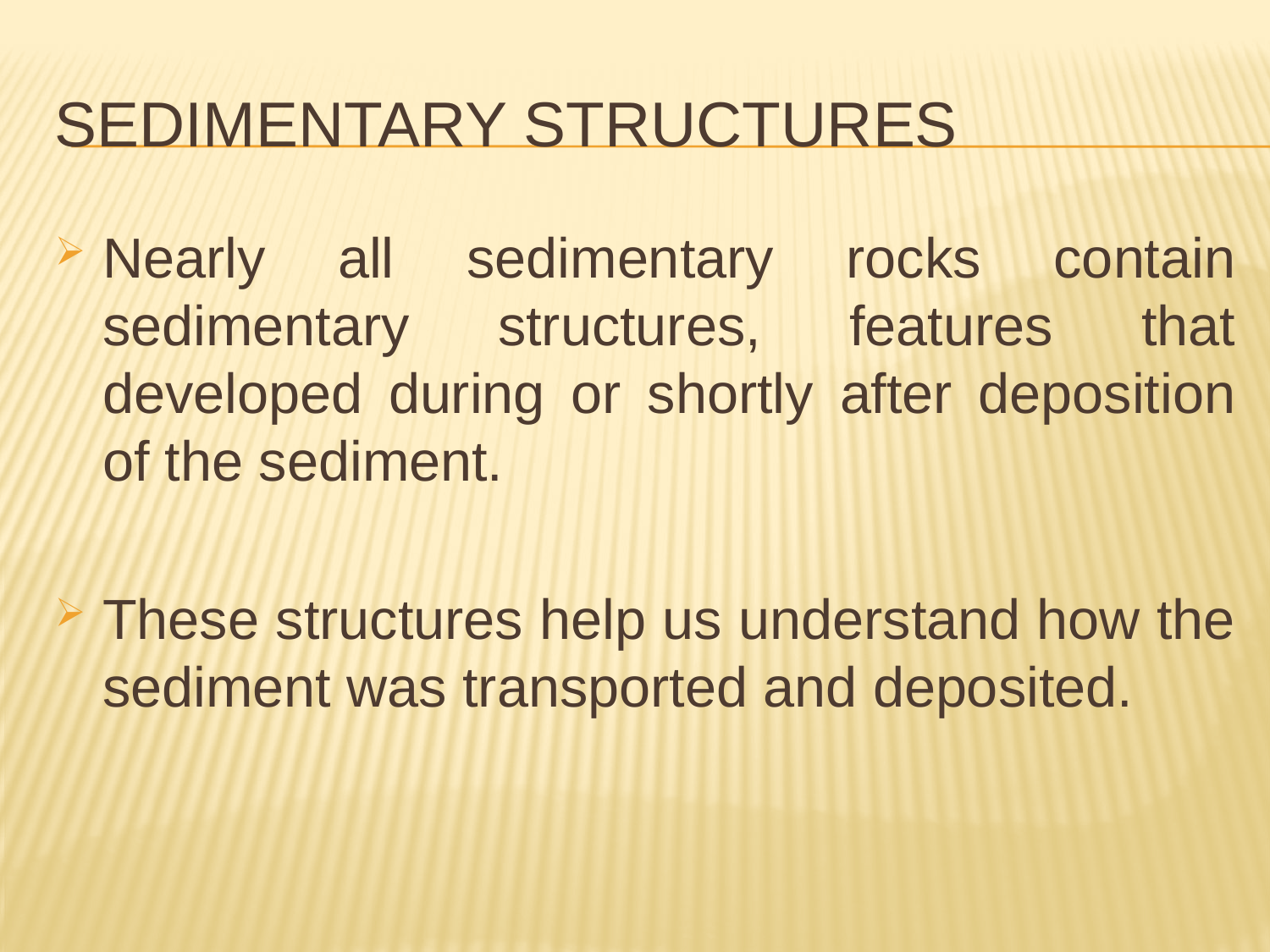

# Sedimentary Structures
Nearly all sedimentary rocks contain sedimentary structures, features that developed during or shortly after deposition of the sediment.

These structures help us understand how the sediment was transported and deposited.